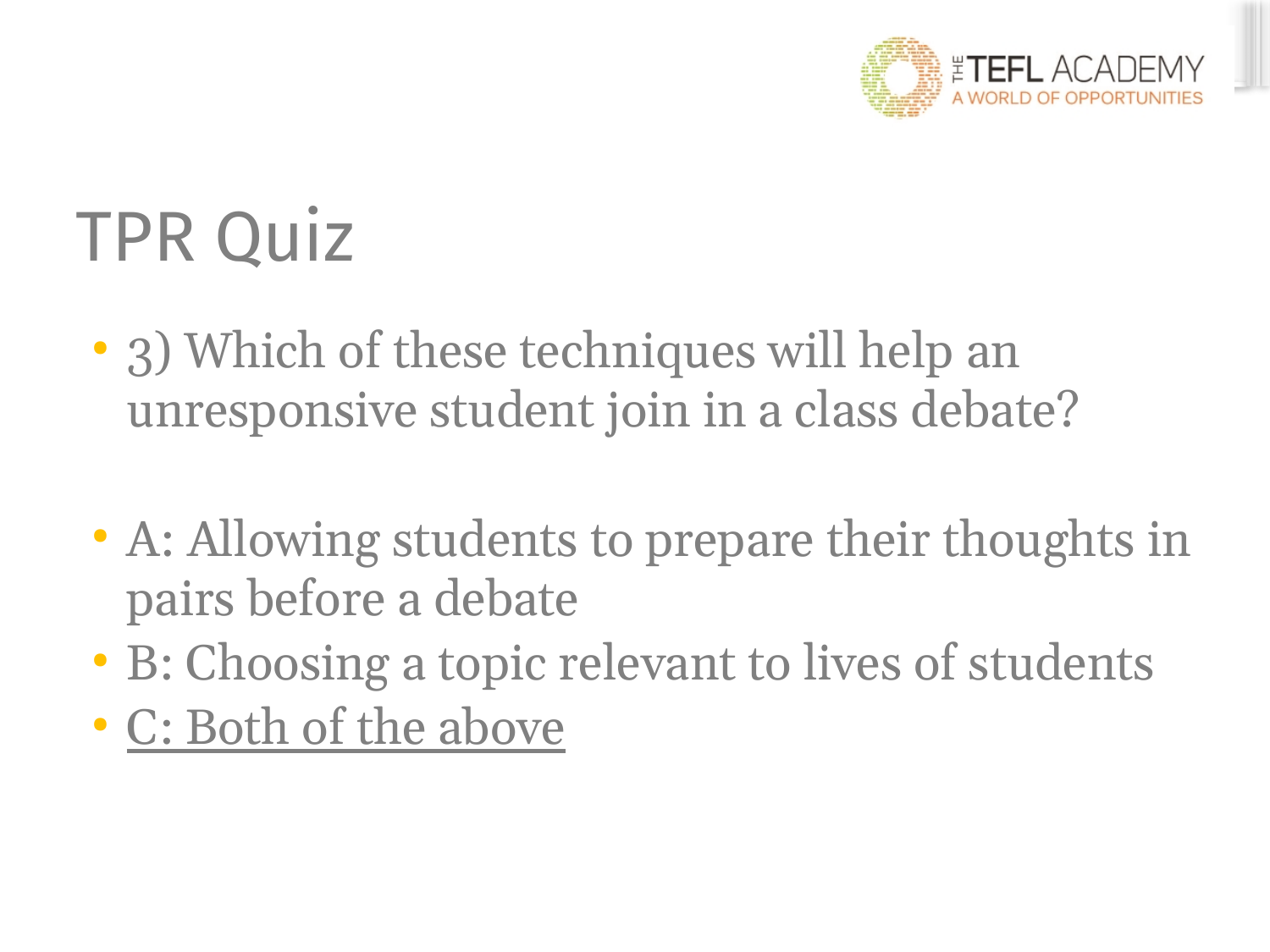

# TPR Quiz
3) Which of these techniques will help an unresponsive student join in a class debate?

A: Allowing students to prepare their thoughts in pairs before a debate
B: Choosing a topic relevant to lives of students
C: Both of the above